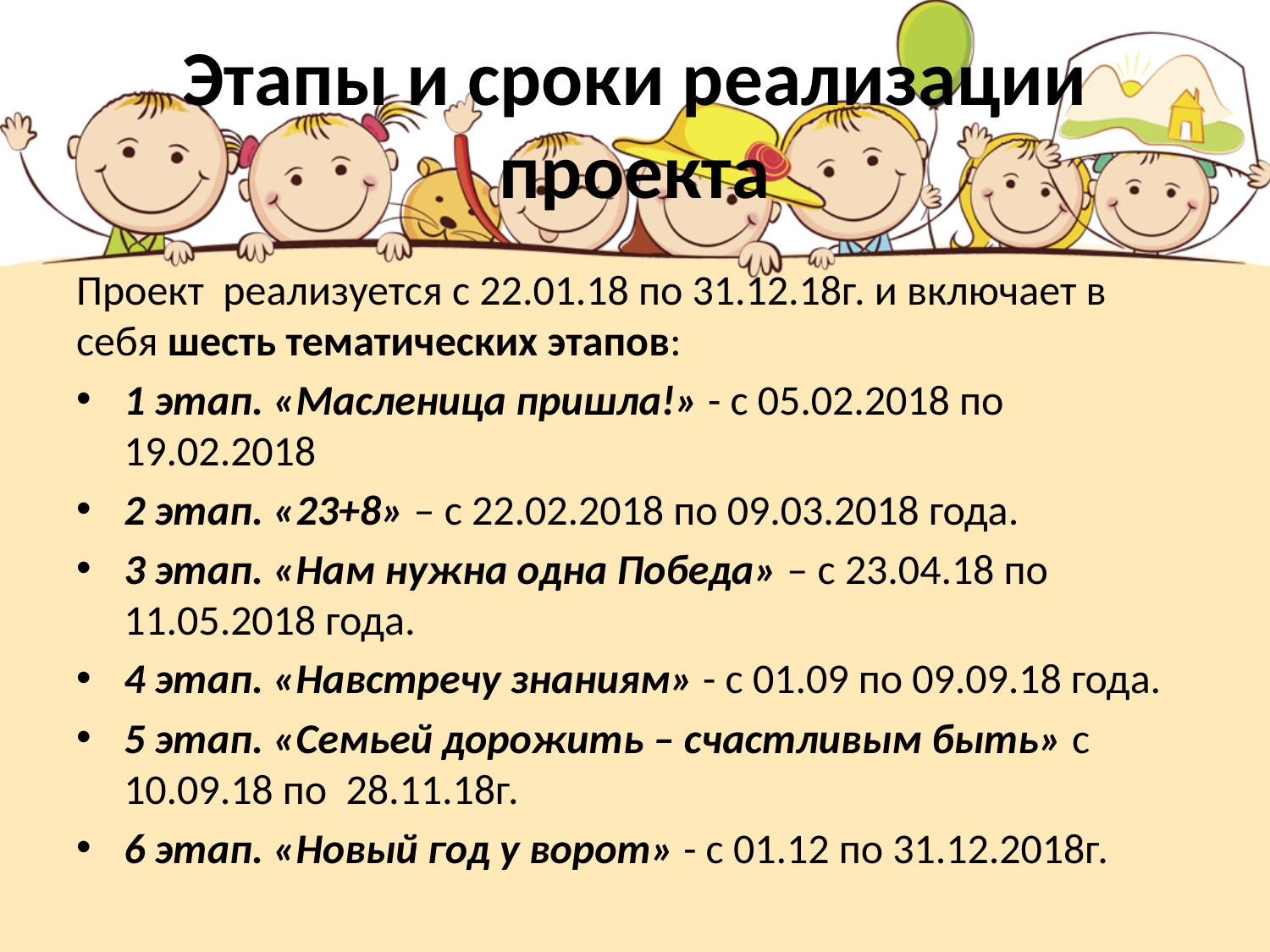

# Этапы и сроки реализации проекта
Проект  реализуется с 22.01.18 по 31.12.18г. и включает в себя шесть тематических этапов:
1 этап. «Масленица пришла!» - с 05.02.2018 по 19.02.2018
2 этап. «23+8» – с 22.02.2018 по 09.03.2018 года.
3 этап. «Нам нужна одна Победа» – с 23.04.18 по 11.05.2018 года.
4 этап. «Навстречу знаниям» - с 01.09 по 09.09.18 года.
5 этап. «Семьей дорожить – счастливым быть» с 10.09.18 по  28.11.18г.
6 этап. «Новый год у ворот» - с 01.12 по 31.12.2018г.